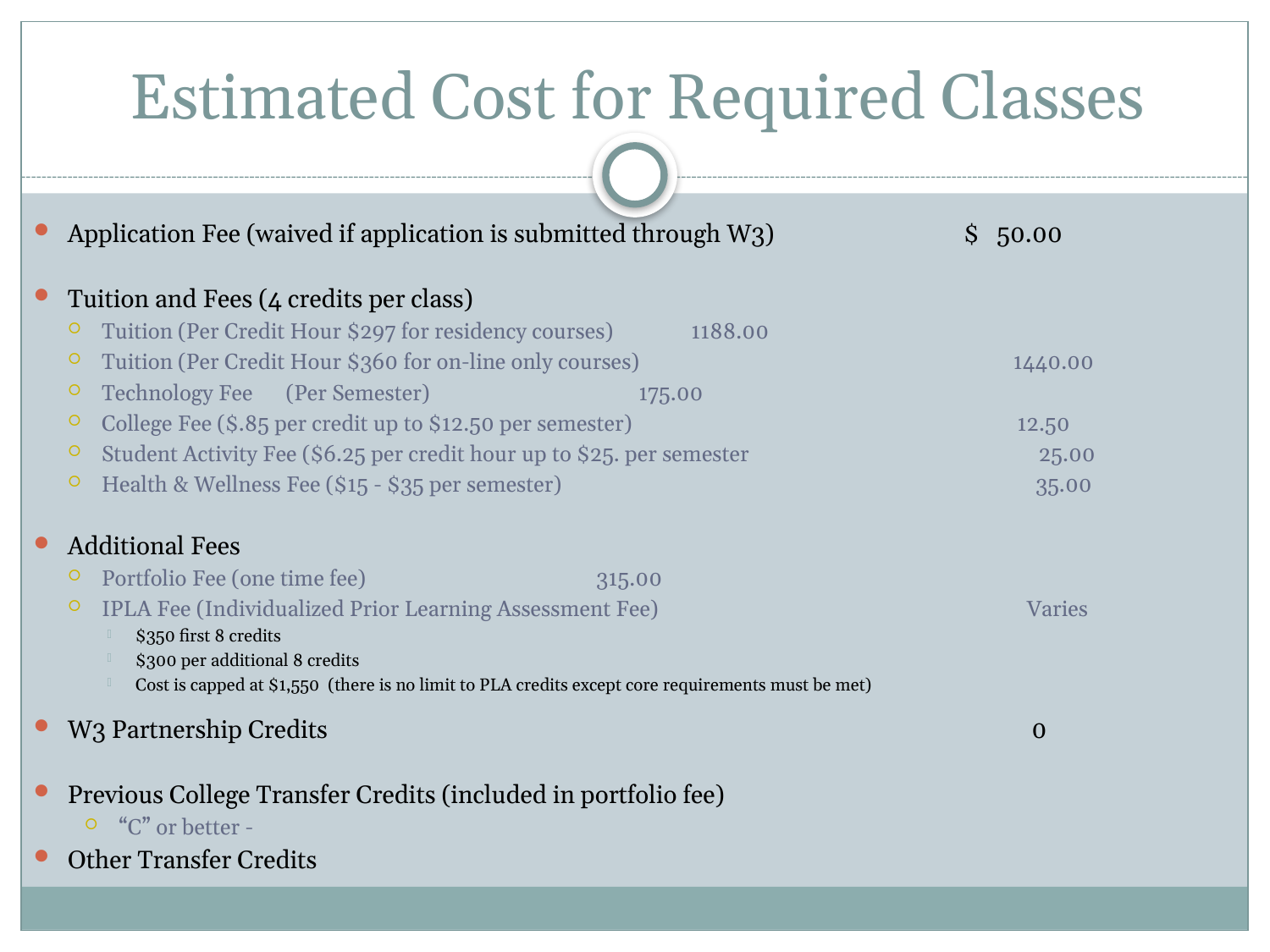

# Estimated Cost for Required Classes
Application Fee (waived if application is submitted through W3)	                           $   50.00
Tuition and Fees (4 credits per class)
Tuition (Per Credit Hour $297 for residency courses)			              1188.00
Tuition (Per Credit Hour $360 for on-line only courses)                                                                       1440.00
Technology Fee	(Per Semester)				                                       175.00
College Fee ($.85 per credit up to $12.50 per semester)                          	                                         12.50
Student Activity Fee ($6.25 per credit hour up to $25. per semester                                                       25.00
Health & Wellness Fee ($15 - $35 per semester)                                                                                          35.00

Additional Fees
Portfolio Fee (one time fee)					                                      315.00
IPLA Fee (Individualized Prior Learning Assessment Fee)                                                                      Varies
$350 first 8 credits
$300 per additional 8 credits
Cost is capped at $1,550  (there is no limit to PLA credits except core requirements must be met)

W3 Partnership Credits                                                                                                                       0
Previous College Transfer Credits (included in portfolio fee)
“C” or better -
Other Transfer Credits